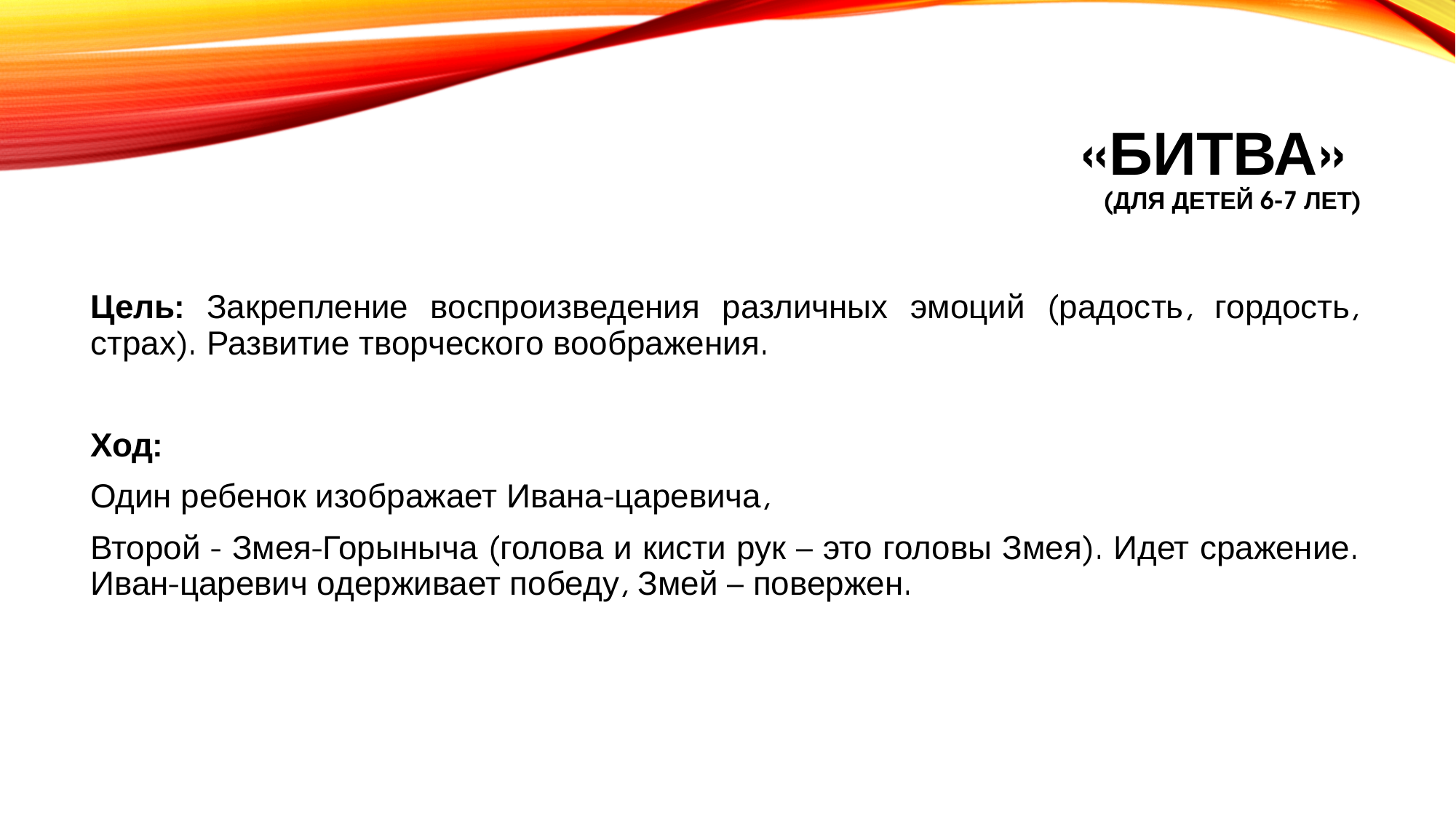

# «Битва» (для детей 6-7 лет)
Цель: Закрепление воспроизведения различных эмоций (радость, гордость, страх). Развитие творческого воображения.

Ход:
Один ребенок изображает Ивана-царевича,
Второй - Змея-Горыныча (голова и кисти рук – это головы Змея). Идет сражение. Иван-царевич одерживает победу, Змей – повержен.